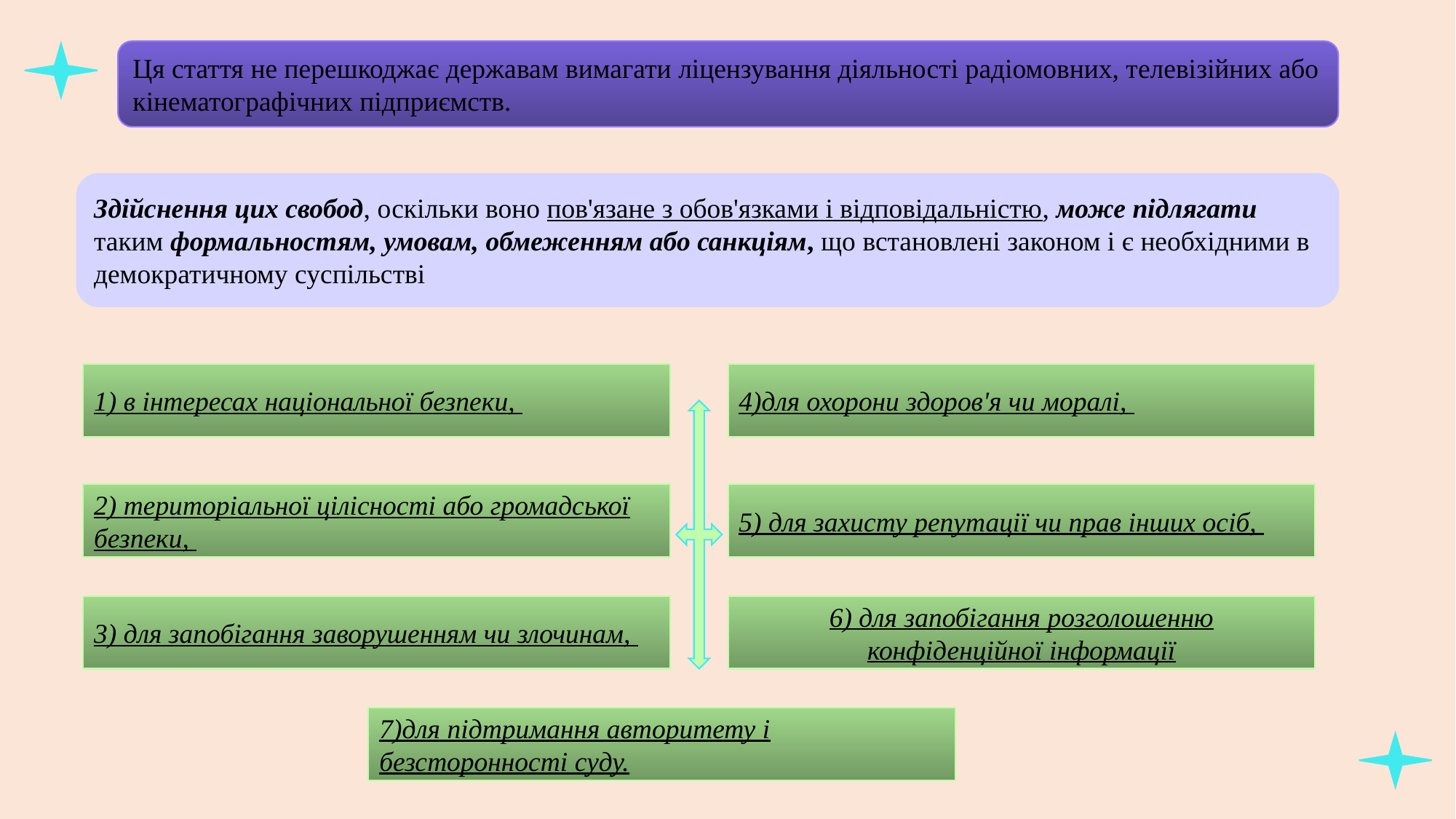

Ця стаття не перешкоджає державам вимагати ліцензування діяльності радіомовних, телевізійних або кінематографічних підприємств.

Здійснення цих свобод, оскільки воно пов'язане з обов'язками і відповідальністю, може підлягати таким формальностям, умовам, обмеженням або санкціям, що встановлені законом і є необхідними в демократичному суспільстві
1) в інтересах національної безпеки,
4)для охорони здоров'я чи моралі,

2) територіальної цілісності або громадської безпеки,
5) для захисту репутації чи прав інших осіб,
3) для запобігання заворушенням чи злочинам,
6) для запобігання розголошенню конфіденційної інформації
7)для підтримання авторитету і безсторонності суду.